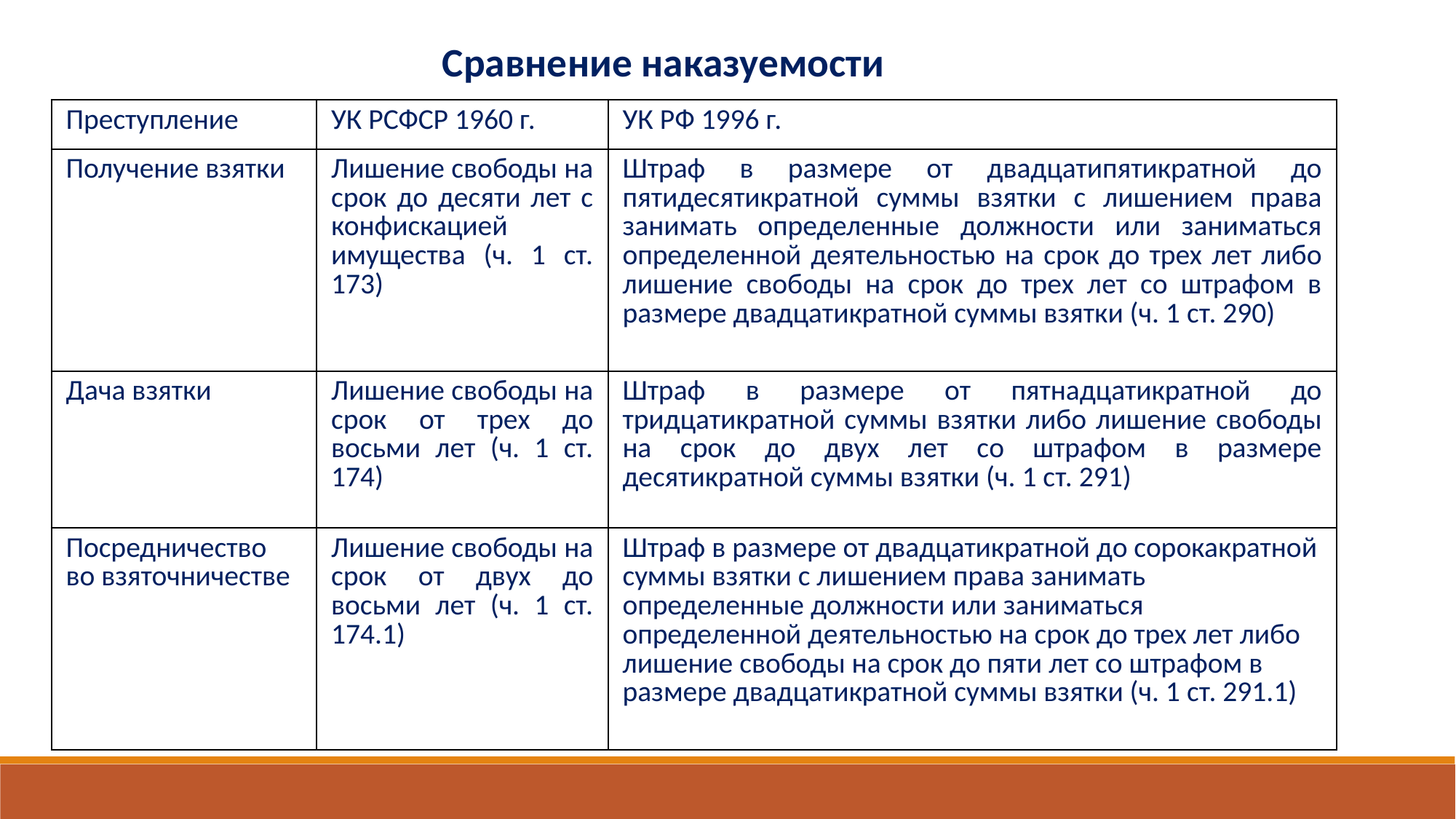

Сравнение наказуемости
| Преступление | УК РСФСР 1960 г. | УК РФ 1996 г. |
| --- | --- | --- |
| Получение взятки | Лишение свободы на срок до десяти лет с конфискацией имущества (ч. 1 ст. 173) | Штраф в размере от двадцатипятикратной до пятидесятикратной суммы взятки с лишением права занимать определенные должности или заниматься определенной деятельностью на срок до трех лет либо лишение свободы на срок до трех лет со штрафом в размере двадцатикратной суммы взятки (ч. 1 ст. 290) |
| Дача взятки | Лишение свободы на срок от трех до восьми лет (ч. 1 ст. 174) | Штраф в размере от пятнадцатикратной до тридцатикратной суммы взятки либо лишение свободы на срок до двух лет со штрафом в размере десятикратной суммы взятки (ч. 1 ст. 291) |
| Посредничество во взяточничестве | Лишение свободы на срок от двух до восьми лет (ч. 1 ст. 174.1) | Штраф в размере от двадцатикратной до сорокакратной суммы взятки с лишением права занимать определенные должности или заниматься определенной деятельностью на срок до трех лет либо лишение свободы на срок до пяти лет со штрафом в размере двадцатикратной суммы взятки (ч. 1 ст. 291.1) |